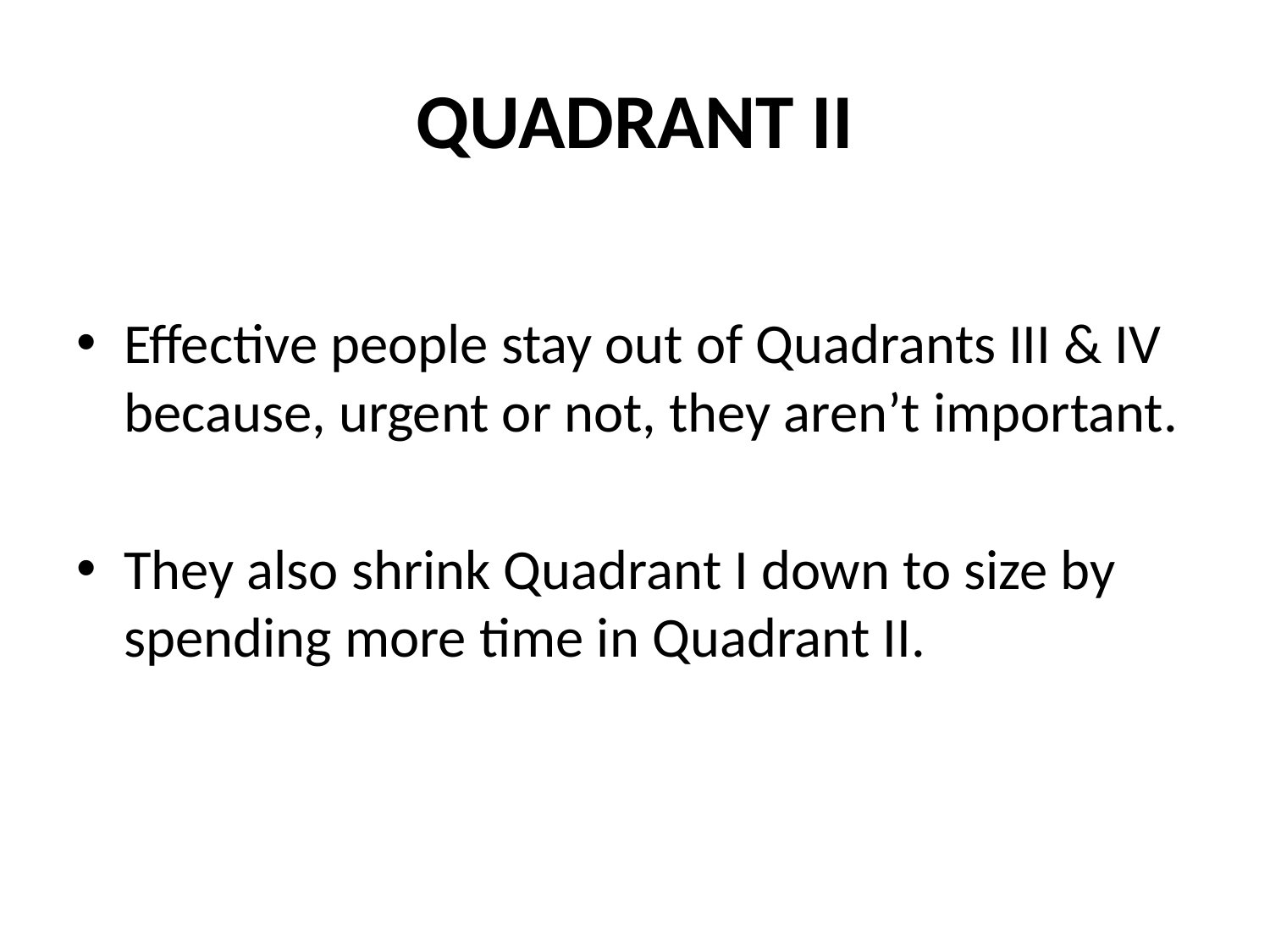

# QUADRANT II

Effective people stay out of Quadrants III & IV because, urgent or not, they aren’t important.

They also shrink Quadrant I down to size by spending more time in Quadrant II.